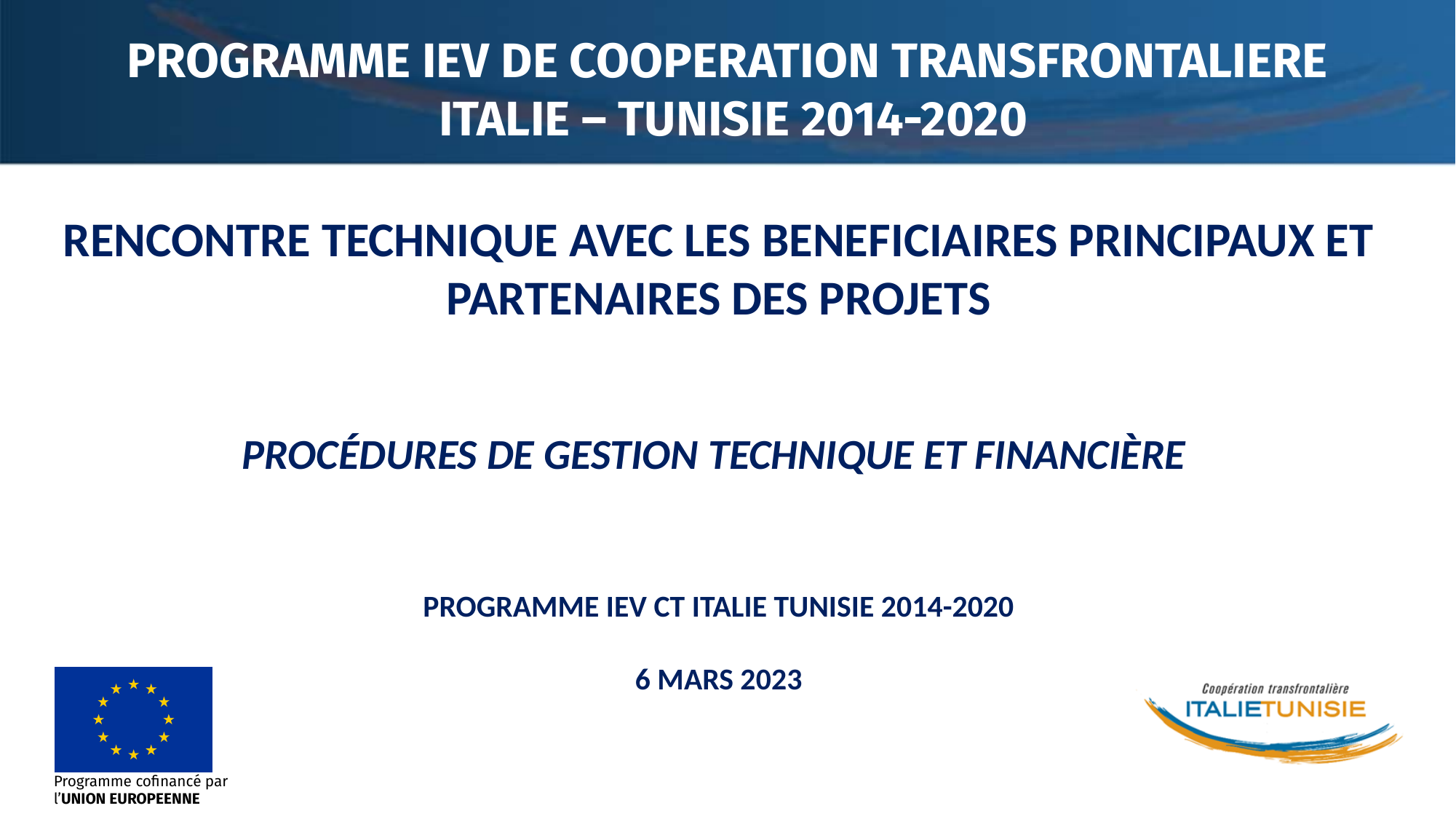

PROGRAMME IEV DE COOPERATION TRANSFRONTALIERE
 ITALIE – TUNISIE 2014-2020
RENCONTRE TECHNIQUE AVEC LES BENEFICIAIRES PRINCIPAUX ET PARTENAIRES DES PROJETS

PROCÉDURES DE GESTION TECHNIQUE ET FINANCIÈRE

PROGRAMME IEV CT ITALIE TUNISIE 2014-2020

6 MARS 2023